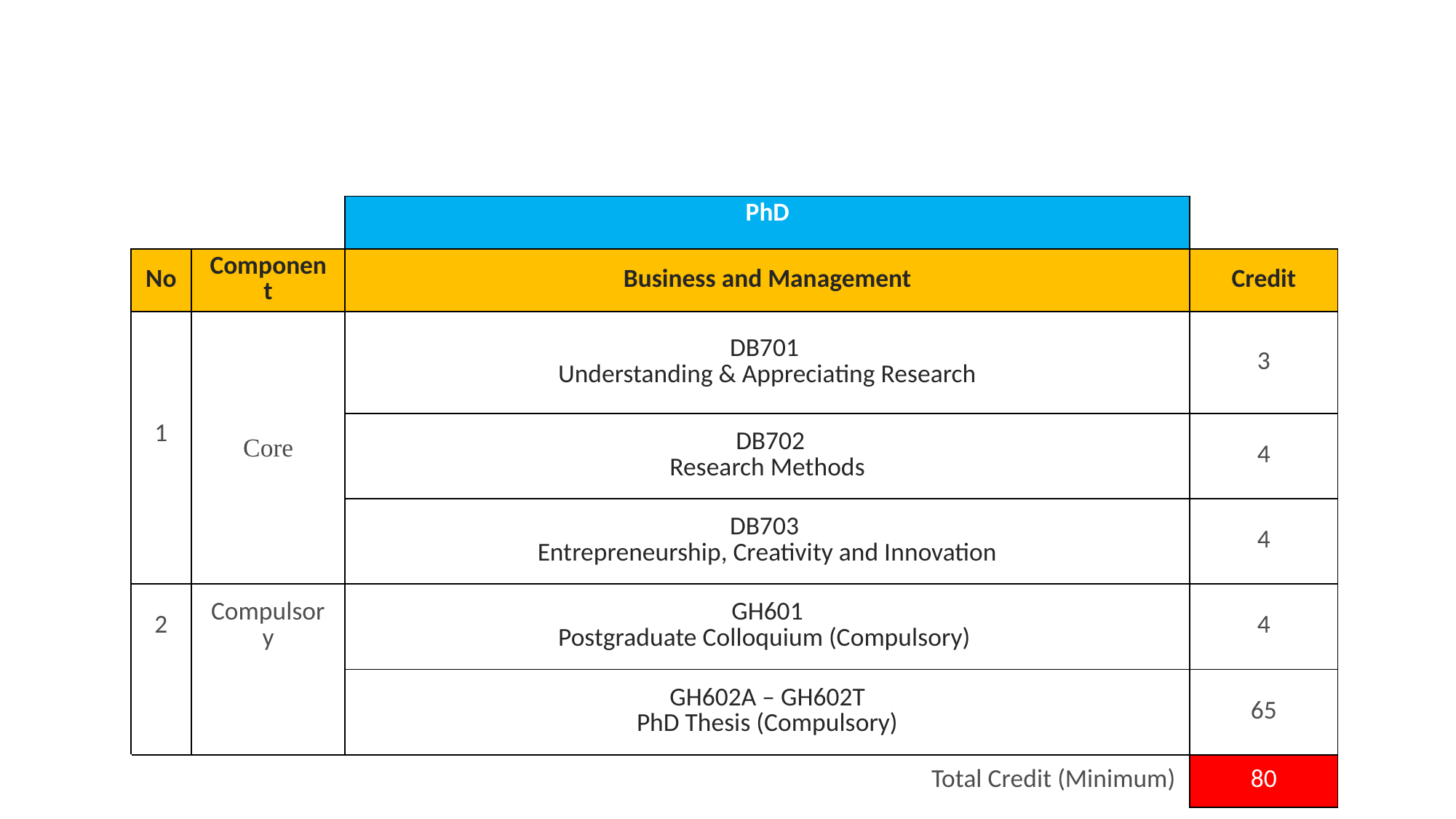

Coursework and Thesis Structure of PhD
|  |  | PhD |  |
| --- | --- | --- | --- |
| No | Component | Business and Management | Credit |
| 1 | Core | DB701 Understanding & Appreciating Research | 3 |
|  |  | DB702 Research Methods | 4 |
|  |  | DB703 Entrepreneurship, Creativity and Innovation | 4 |
| 2 | Compulsory | GH601 Postgraduate Colloquium (Compulsory) | 4 |
|  |  | GH602A – GH602T PhD Thesis (Compulsory) | 65 |
| Total Credit (Minimum) |  |  | 80 |